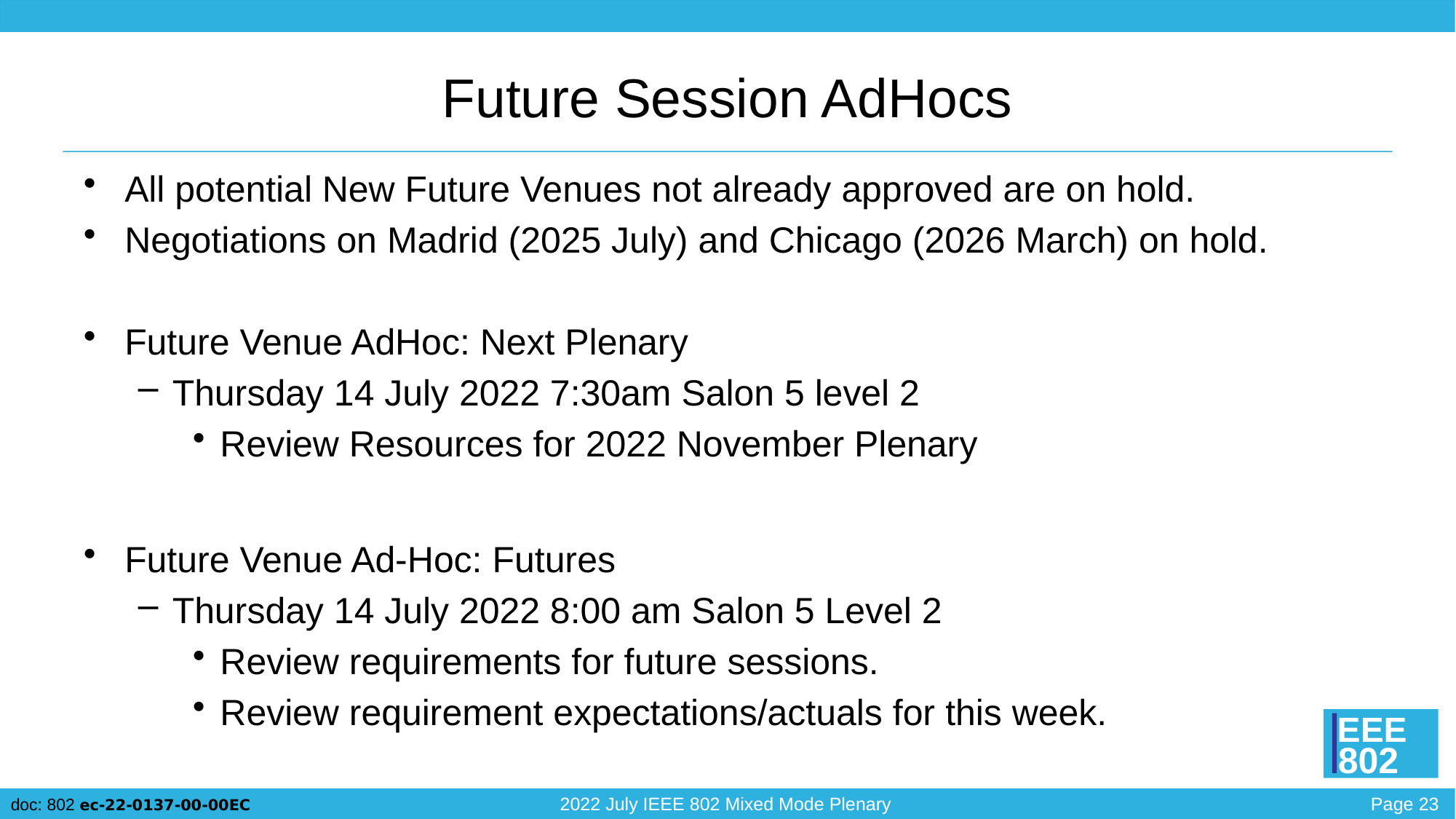

# Future Session AdHocs
All potential New Future Venues not already approved are on hold.
Negotiations on Madrid (2025 July) and Chicago (2026 March) on hold.

Future Venue AdHoc: Next Plenary
Thursday 14 July 2022 7:30am Salon 5 level 2
Review Resources for 2022 November Plenary

Future Venue Ad-Hoc: Futures
Thursday 14 July 2022 8:00 am Salon 5 Level 2
Review requirements for future sessions.
Review requirement expectations/actuals for this week.